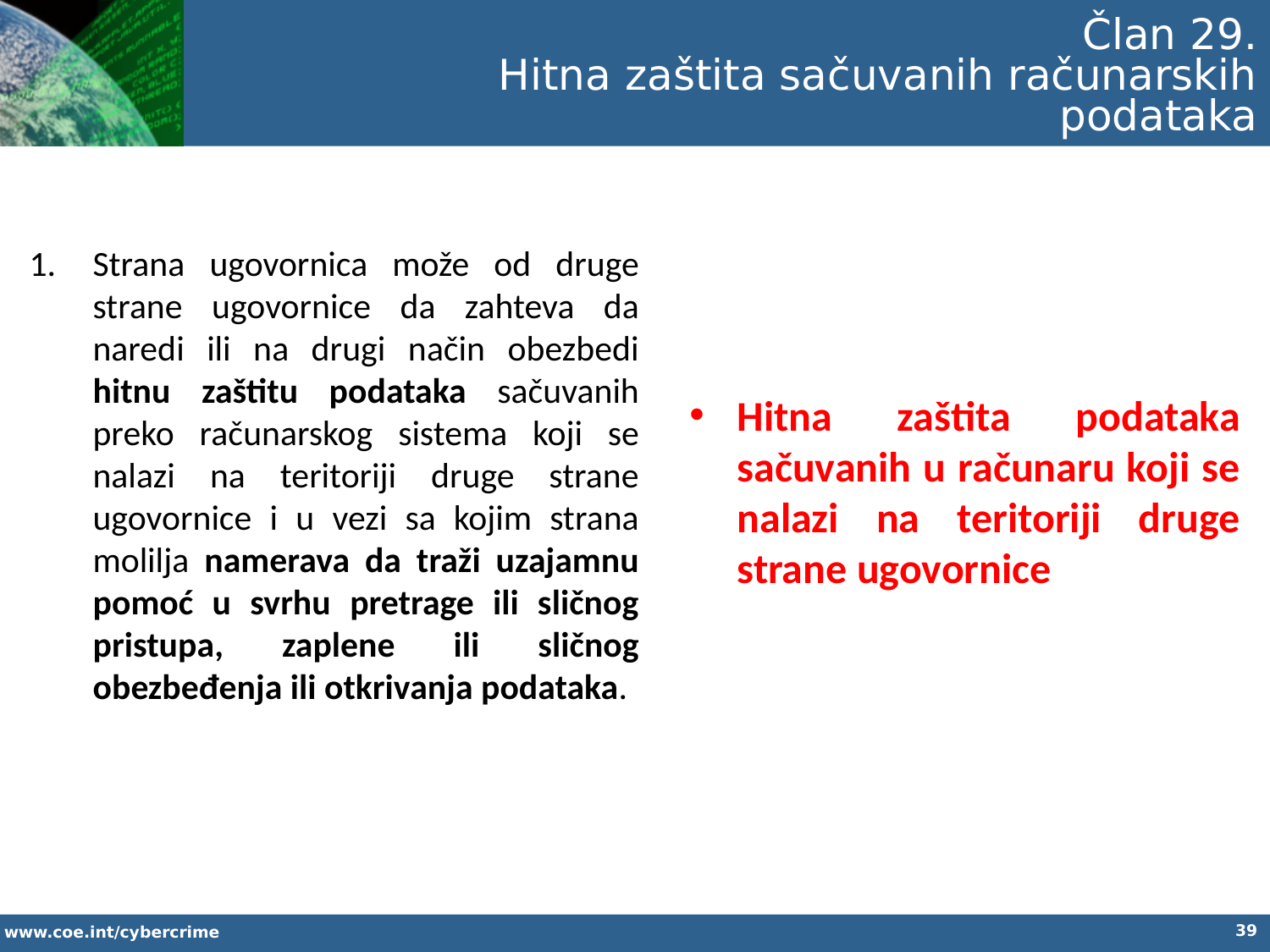

Član 29.
Hitna zaštita sačuvanih računarskih podataka
Strana ugovornica može od druge strane ugovornice da zahteva da naredi ili na drugi način obezbedi hitnu zaštitu podataka sačuvanih preko računarskog sistema koji se nalazi na teritoriji druge strane ugovornice i u vezi sa kojim strana molilja namerava da traži uzajamnu pomoć u svrhu pretrage ili sličnog pristupa, zaplene ili sličnog obezbeđenja ili otkrivanja podataka.
Hitna zaštita podataka sačuvanih u računaru koji se nalazi na teritoriji druge strane ugovornice
39